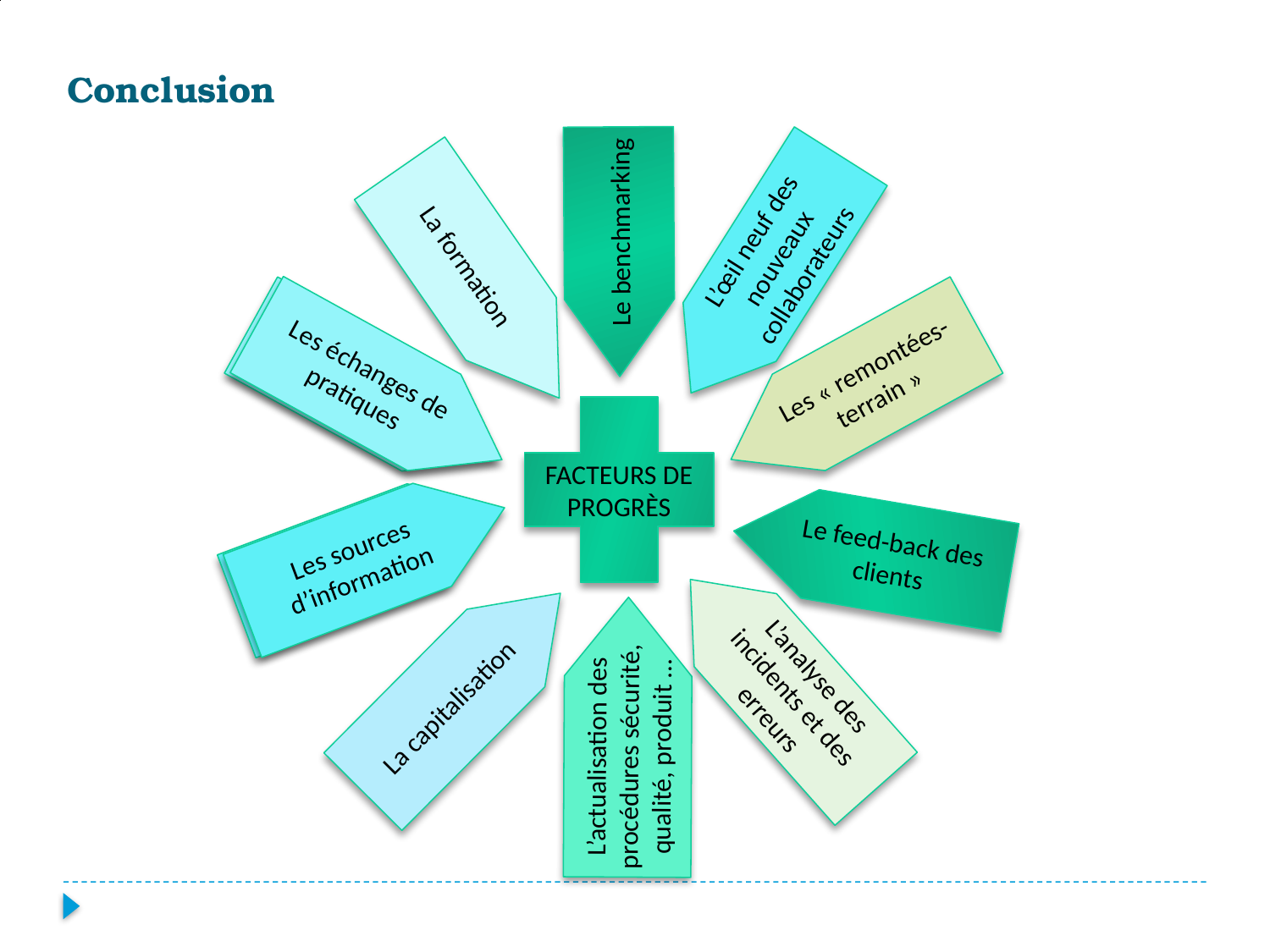

Conclusion
Le benchmarking
L’œil neuf des nouveaux collaborateurs
La formation
Les échanges de pratiques
Les « remontées-terrain »
Les échanges de pratiques
FACTEURS DE PROGRÈS
Le feed-back des clients
Les sources d’information
Les sources d’information
L’analyse des incidents et des erreurs
La capitalisation
L’actualisation des procédures sécurité, qualité, produit …